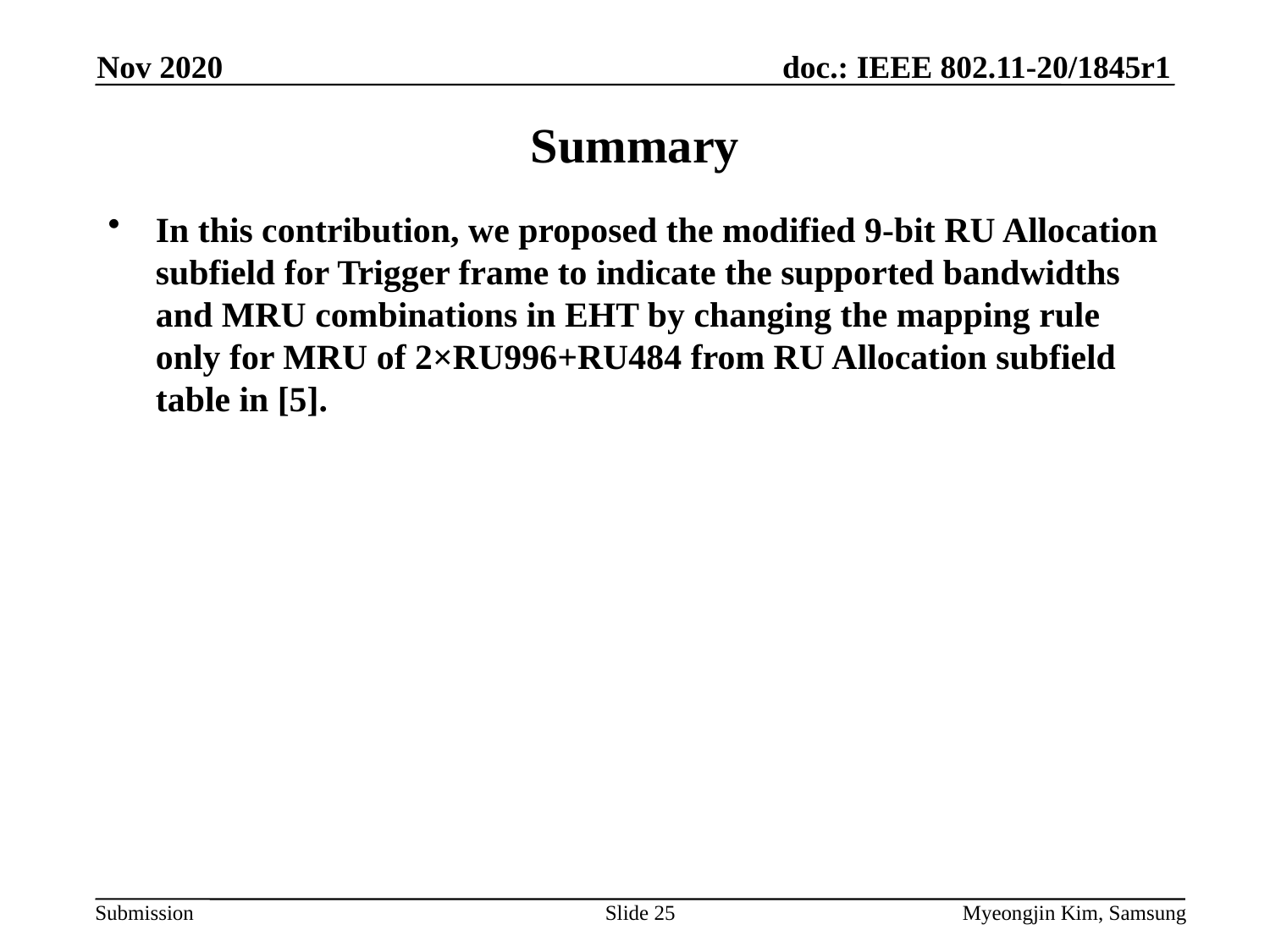

Nov 2020
# Summary
In this contribution, we proposed the modified 9-bit RU Allocation subfield for Trigger frame to indicate the supported bandwidths and MRU combinations in EHT by changing the mapping rule only for MRU of 2×RU996+RU484 from RU Allocation subfield table in [5].

Slide 25
Myeongjin Kim, Samsung